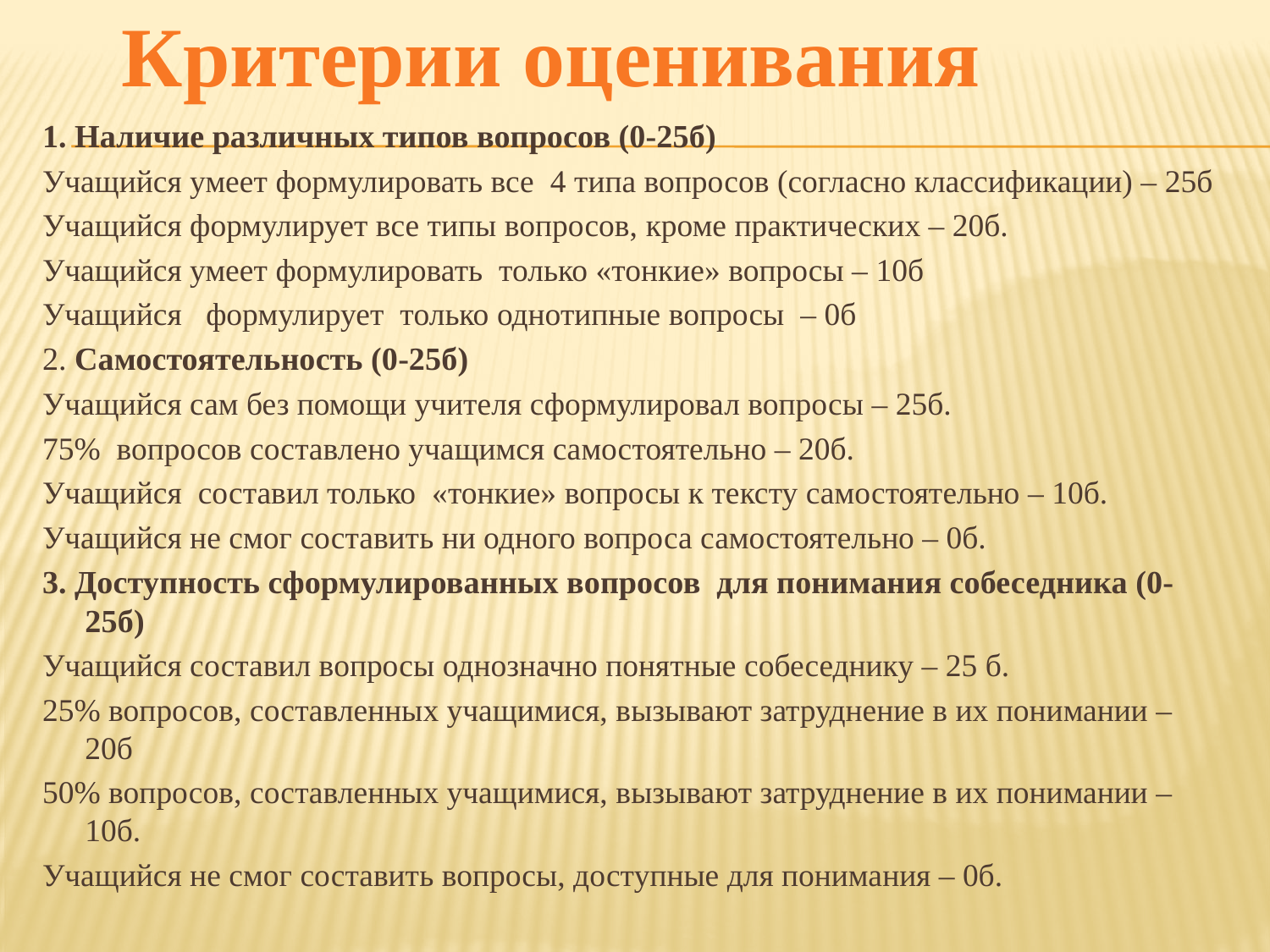

# Критерии оценивания
1. Наличие различных типов вопросов (0-25б)
Учащийся умеет формулировать все  4 типа вопросов (согласно классификации) – 25б
Учащийся формулирует все типы вопросов, кроме практических – 20б.
Учащийся умеет формулировать  только «тонкие» вопросы – 10б
Учащийся   формулирует  только однотипные вопросы  – 0б
2. Самостоятельность (0-25б)
Учащийся сам без помощи учителя сформулировал вопросы – 25б.
75%  вопросов составлено учащимся самостоятельно – 20б.
Учащийся  составил только  «тонкие» вопросы к тексту самостоятельно – 10б.
Учащийся не смог составить ни одного вопроса самостоятельно – 0б.
3. Доступность сформулированных вопросов  для понимания собеседника (0-25б)
Учащийся составил вопросы однозначно понятные собеседнику – 25 б.
25% вопросов, составленных учащимися, вызывают затруднение в их понимании – 20б
50% вопросов, составленных учащимися, вызывают затруднение в их понимании – 10б.
Учащийся не смог составить вопросы, доступные для понимания – 0б.